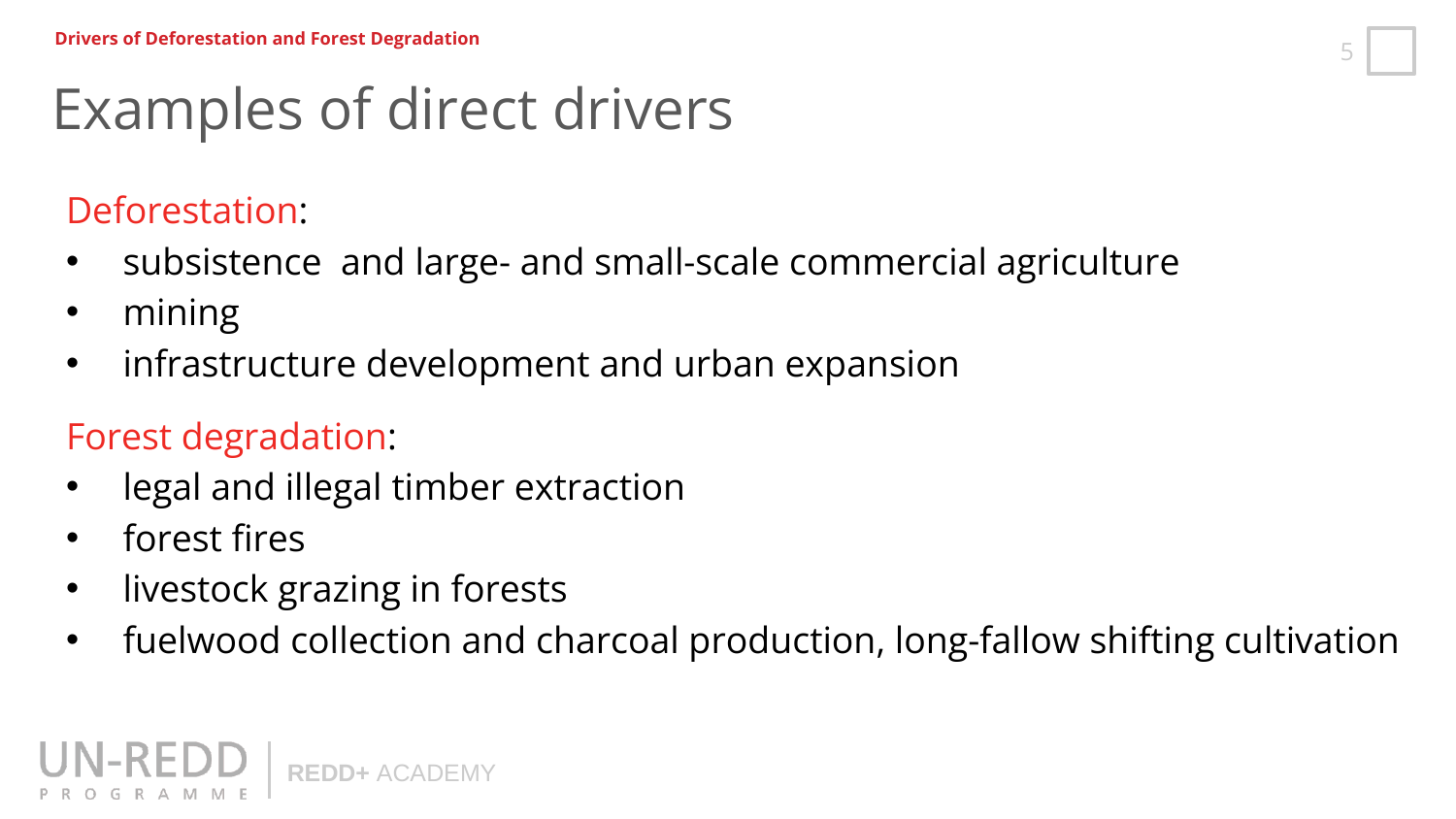

Drivers of Deforestation and Forest Degradation
Examples of direct drivers
Deforestation:
subsistence  and large- and small-scale commercial agriculture
mining
infrastructure development and urban expansion
Forest degradation:
legal and illegal timber extraction
forest fires
livestock grazing in forests
fuelwood collection and charcoal production, long-fallow shifting cultivation